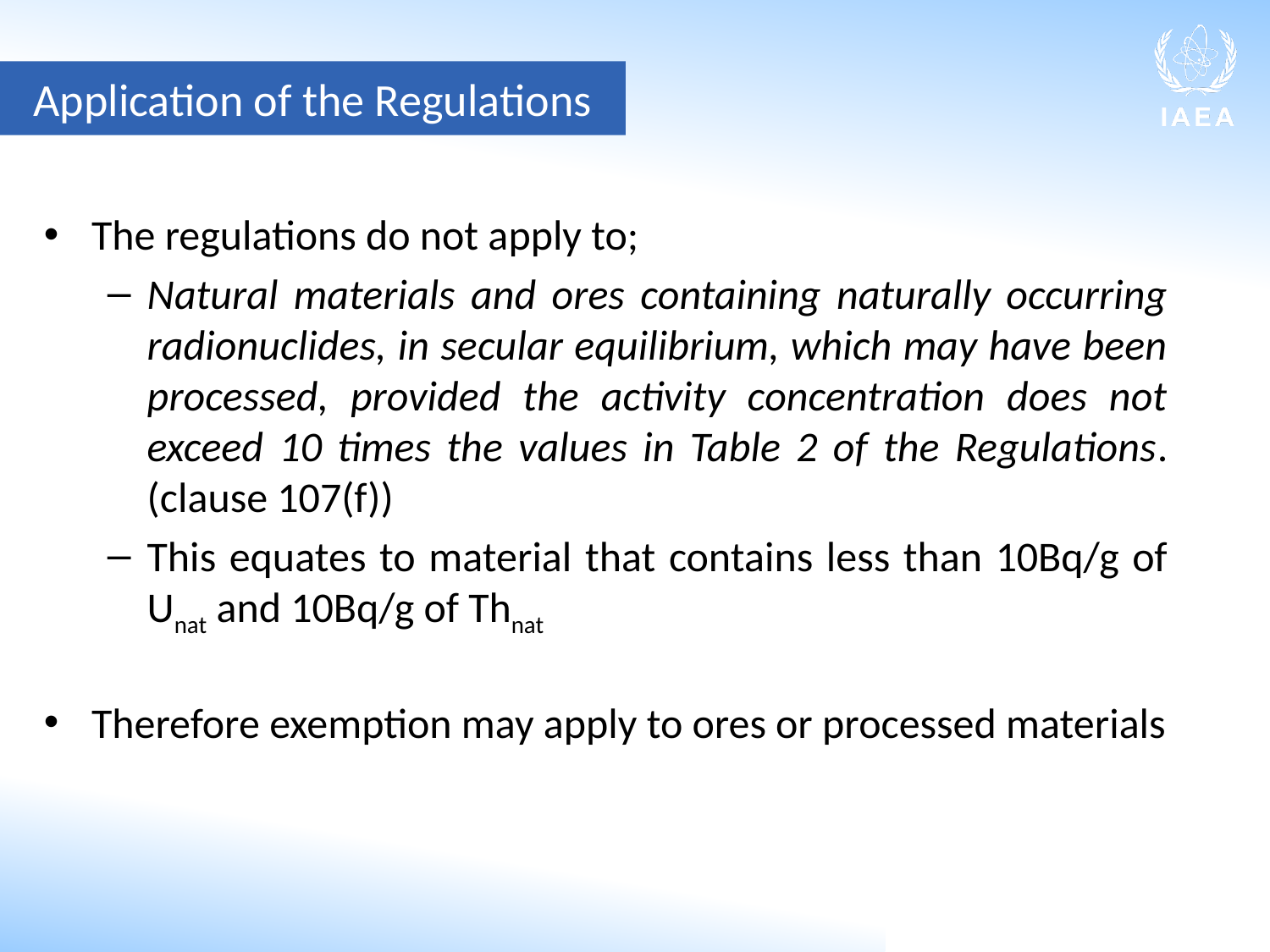

Application of the Regulations
The regulations do not apply to;
Natural materials and ores containing naturally occurring radionuclides, in secular equilibrium, which may have been processed, provided the activity concentration does not exceed 10 times the values in Table 2 of the Regulations. (clause 107(f))
This equates to material that contains less than 10Bq/g of Unat and 10Bq/g of Thnat

Therefore exemption may apply to ores or processed materials